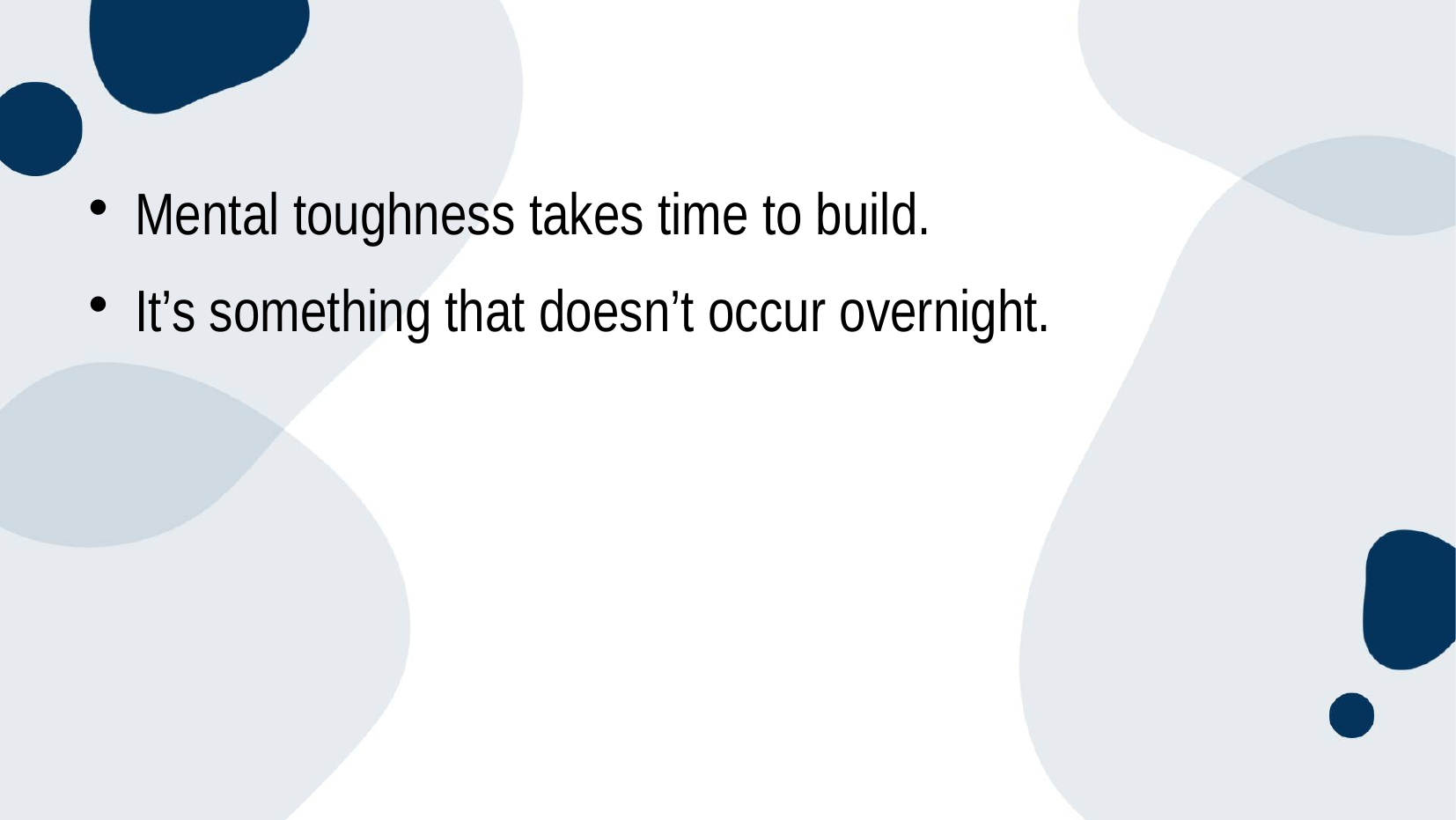

#
Mental toughness takes time to build.
It’s something that doesn’t occur overnight.